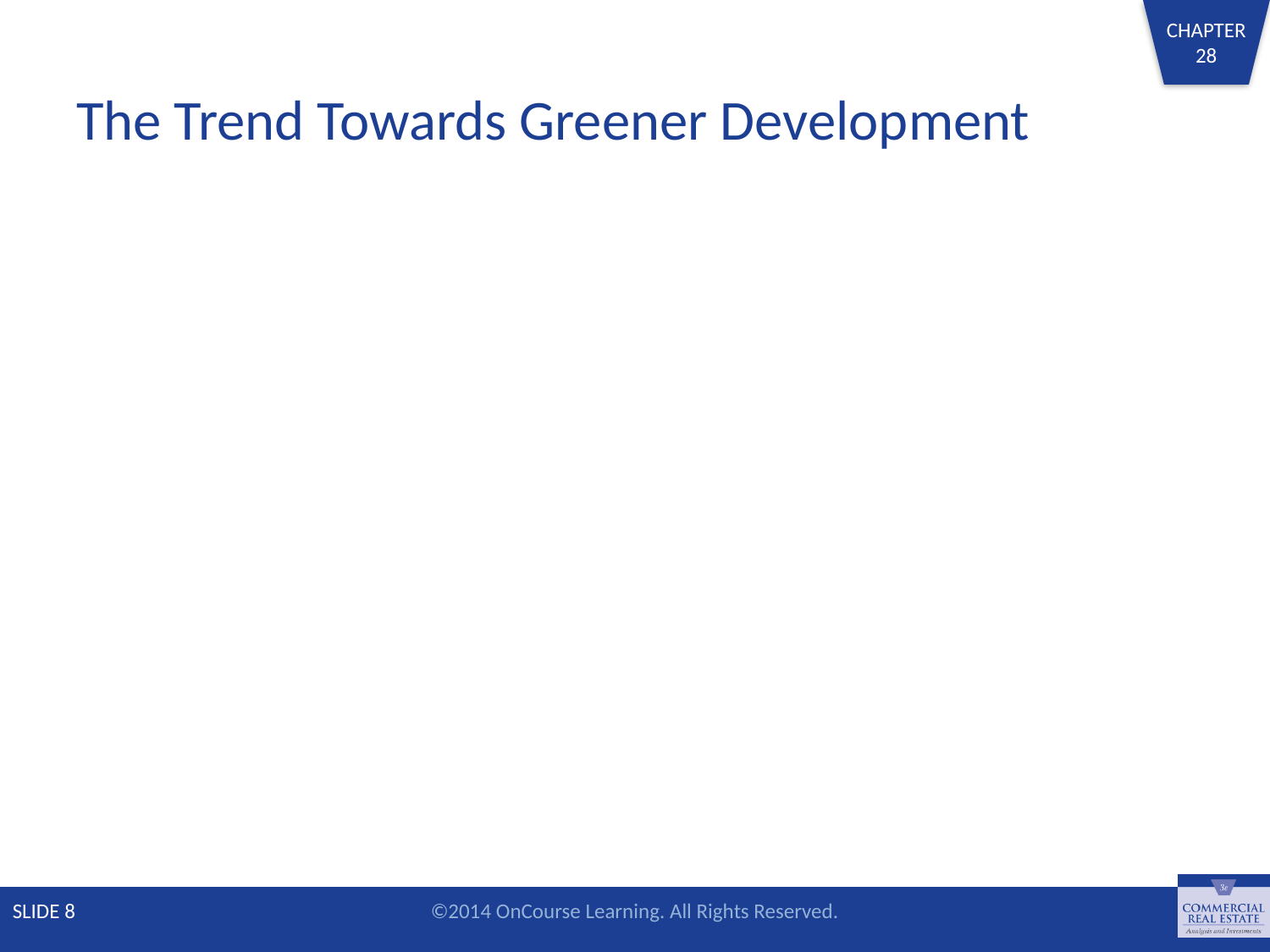

# The Trend Towards Greener Development

SLIDE 8